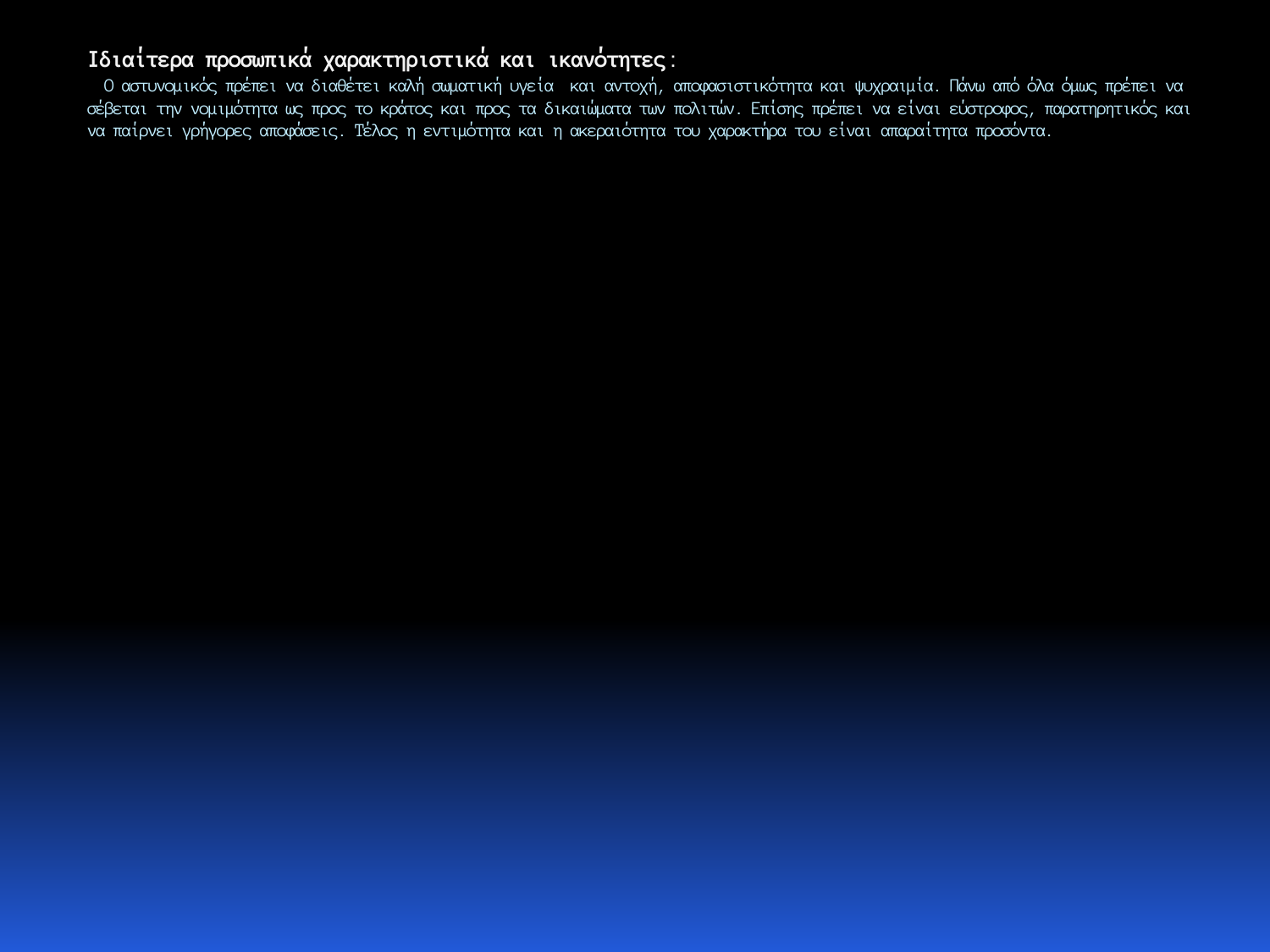

# Ιδιαίτερα προσωπικά χαρακτηριστικά και ικανότητες: Ο αστυνομικός πρέπει να διαθέτει καλή σωματική υγεία  και αντοχή, αποφασιστικότητα και ψυχραιμία. Πάνω από όλα όμως πρέπει να σέβεται την νομιμότητα ως προς το κράτος και προς τα δικαιώματα των πολιτών. Επίσης πρέπει να είναι εύστροφος, παρατηρητικός και να παίρνει γρήγορες αποφάσεις. Τέλος η εντιμότητα και η ακεραιότητα του χαρακτήρα του είναι απαραίτητα προσόντα.